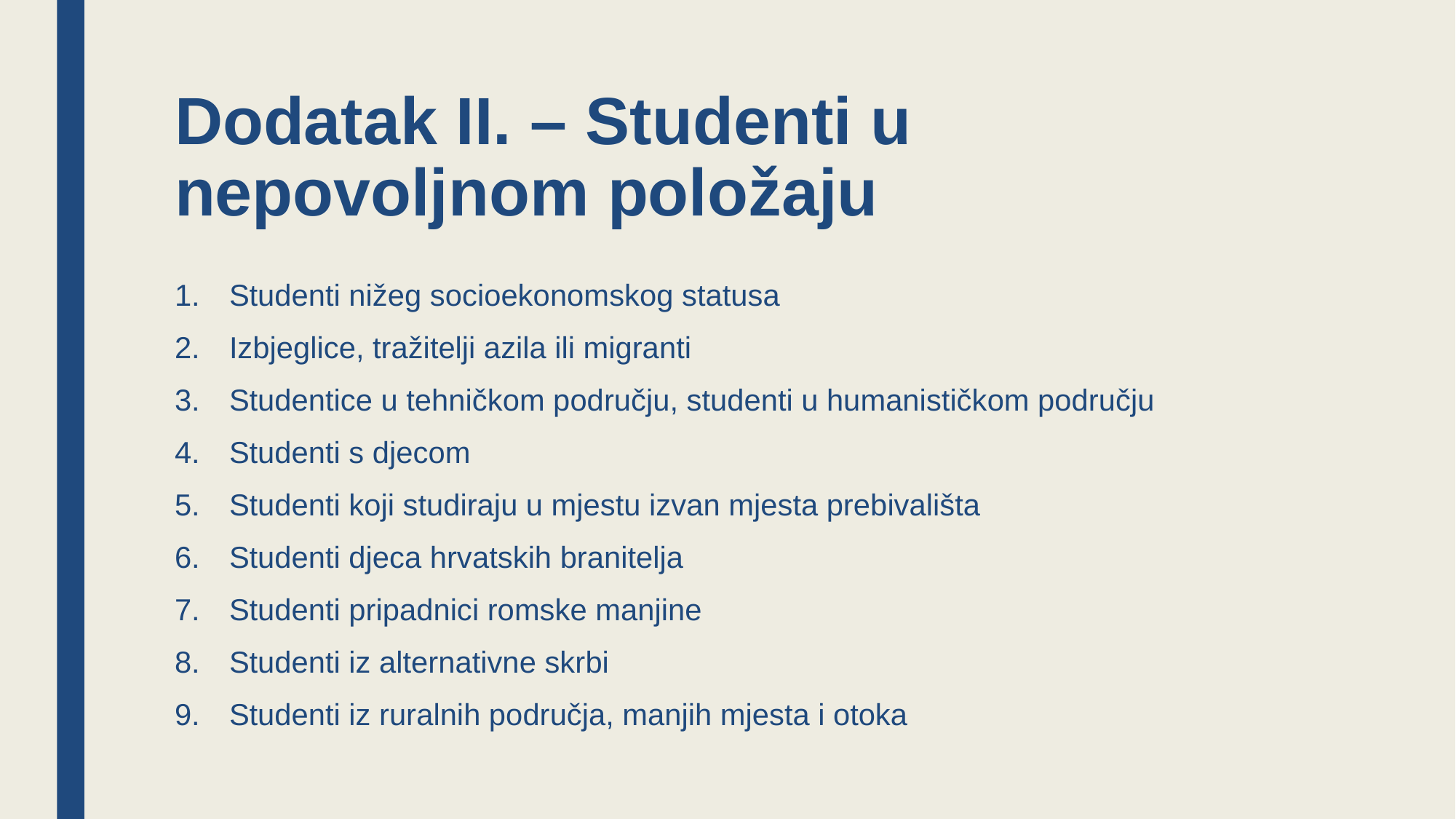

# Dodatak II. – Studenti u nepovoljnom položaju
Studenti nižeg socioekonomskog statusa
Izbjeglice, tražitelji azila ili migranti
Studentice u tehničkom području, studenti u humanističkom području
Studenti s djecom
Studenti koji studiraju u mjestu izvan mjesta prebivališta
Studenti djeca hrvatskih branitelja
Studenti pripadnici romske manjine
Studenti iz alternativne skrbi
Studenti iz ruralnih područja, manjih mjesta i otoka